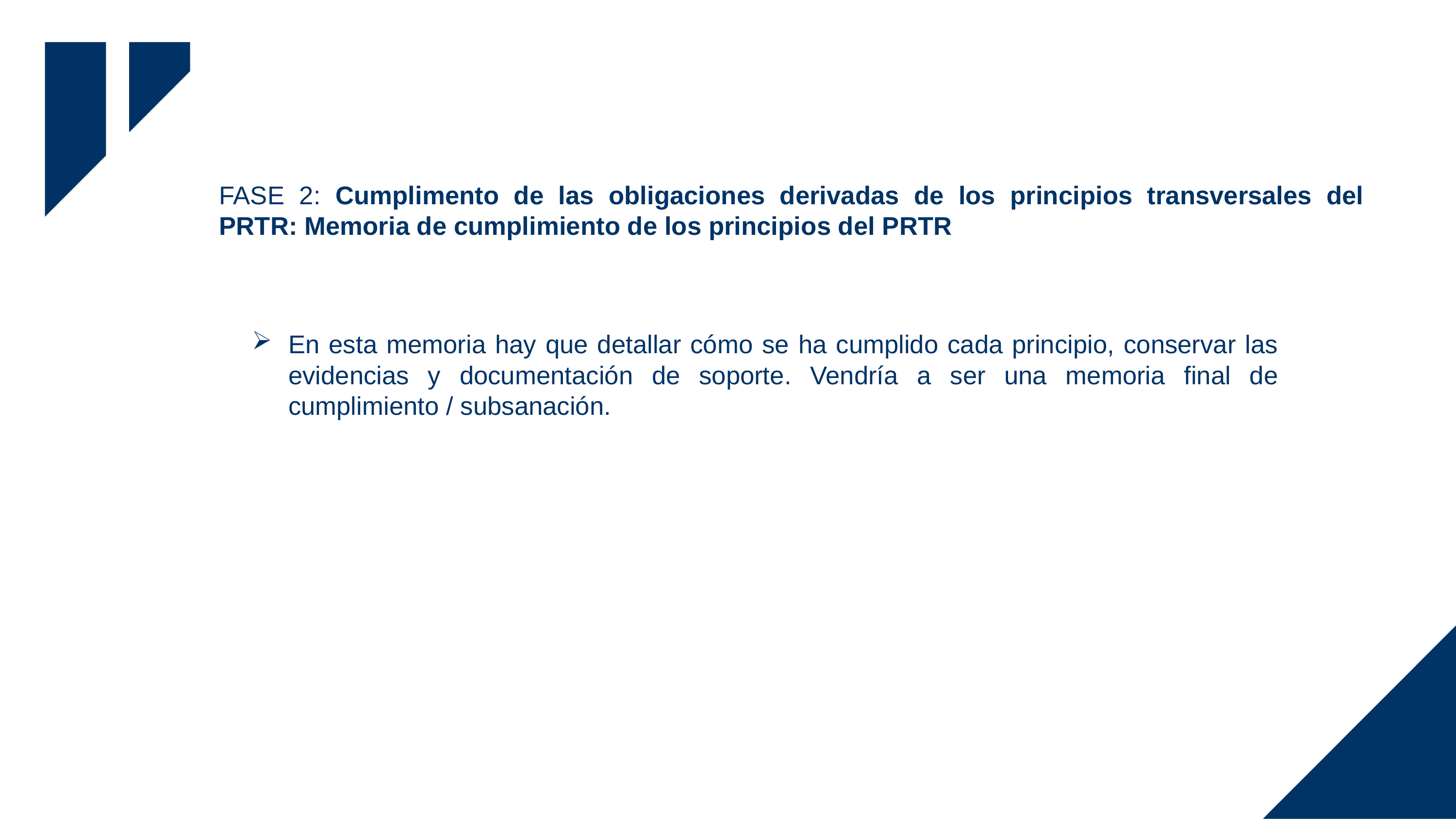

FASE 2: Cumplimento de las obligaciones derivadas de los principios transversales del PRTR: Memoria de cumplimiento de los principios del PRTR

En esta memoria hay que detallar cómo se ha cumplido cada principio, conservar las evidencias y documentación de soporte. Vendría a ser una memoria final de cumplimiento / subsanación.